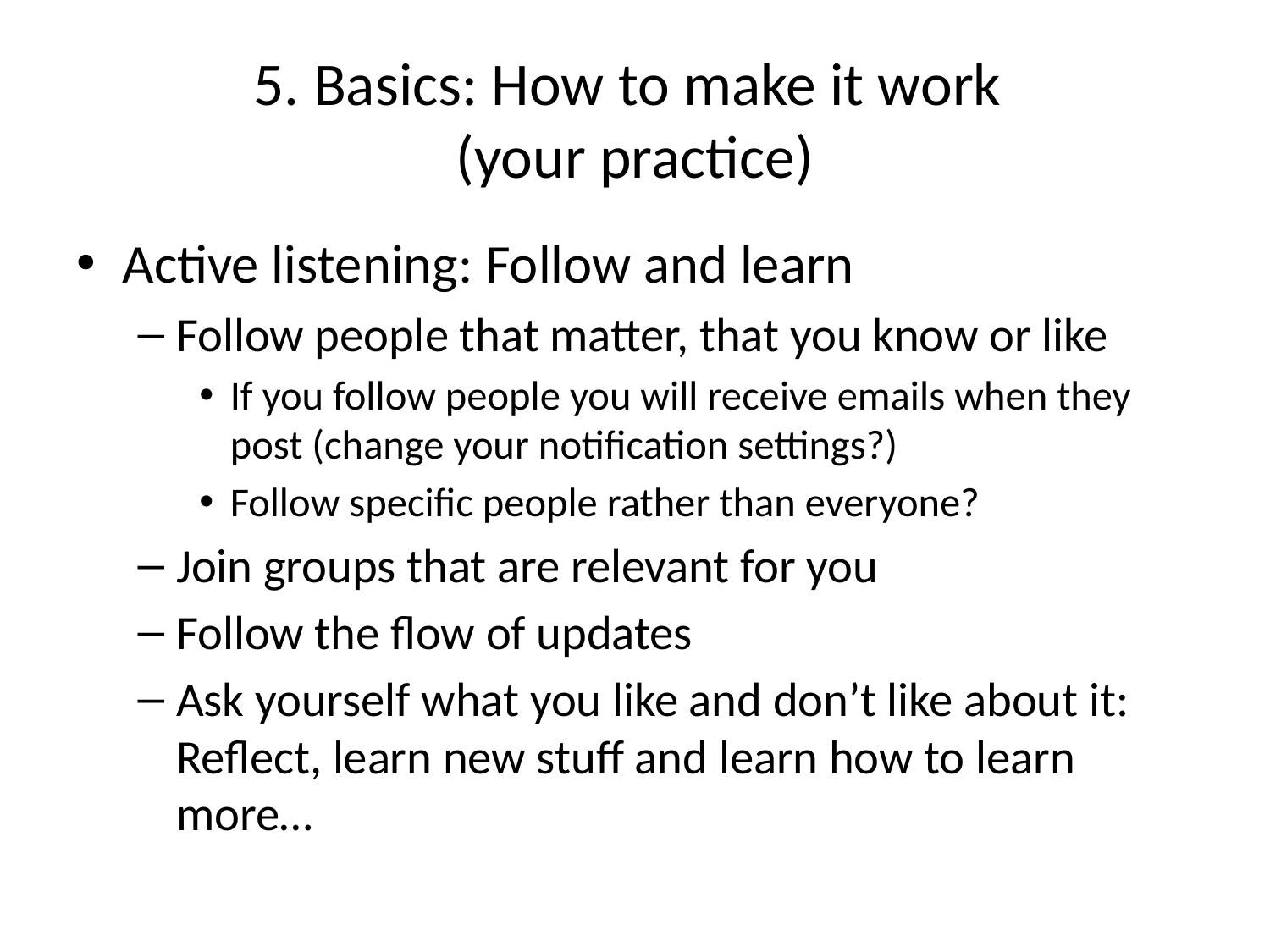

# 5. Basics: How to make it work (your practice)
Active listening: Follow and learn
Follow people that matter, that you know or like
If you follow people you will receive emails when they post (change your notification settings?)
Follow specific people rather than everyone?
Join groups that are relevant for you
Follow the flow of updates
Ask yourself what you like and don’t like about it: Reflect, learn new stuff and learn how to learn more…